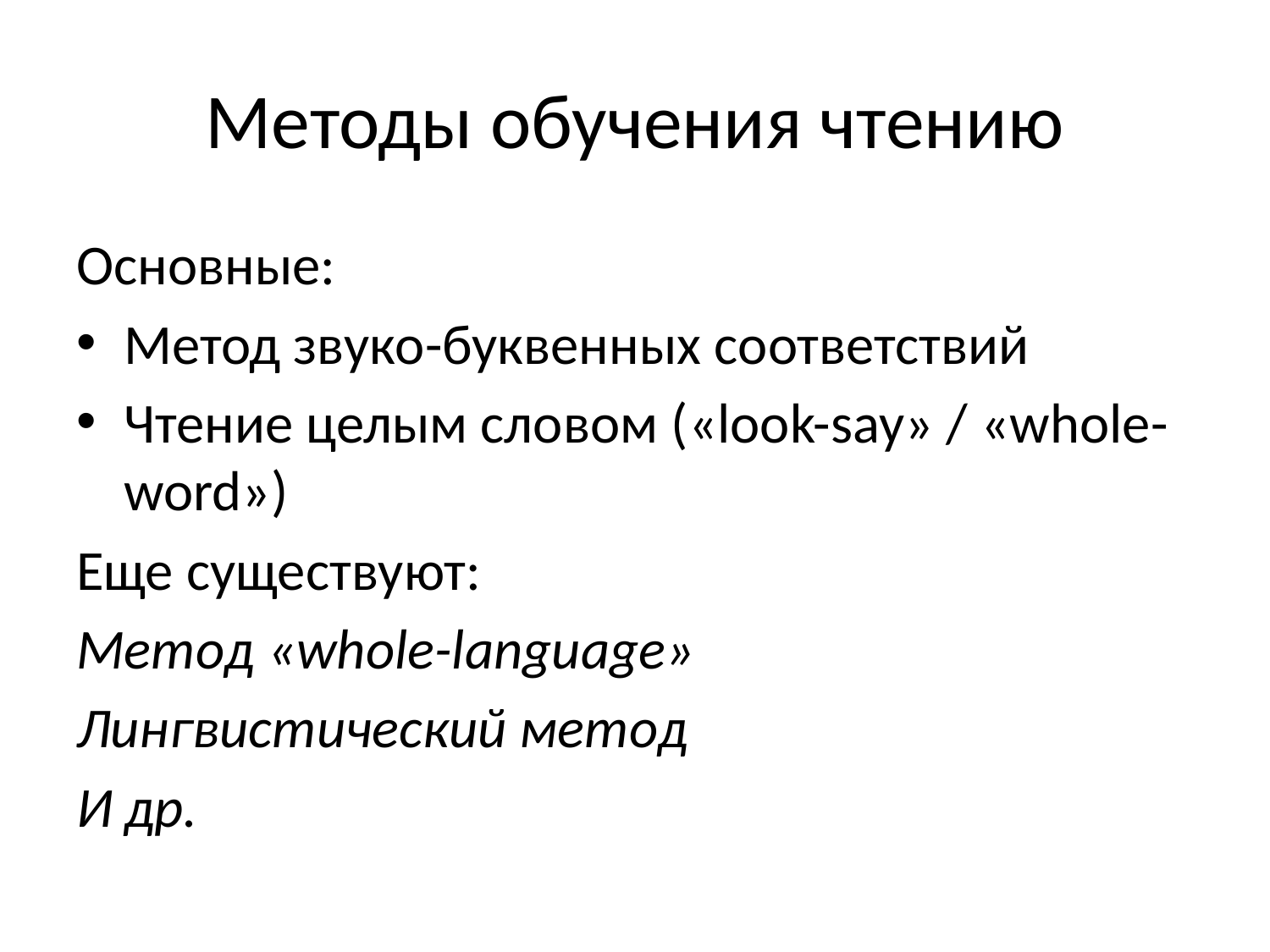

# Методы обучения чтению
Основные:
Метод звуко-буквенных соответствий
Чтение целым словом («look-say» / «whole-word»)
Еще существуют:
Метод «whole-language»
Лингвистический метод
И др.